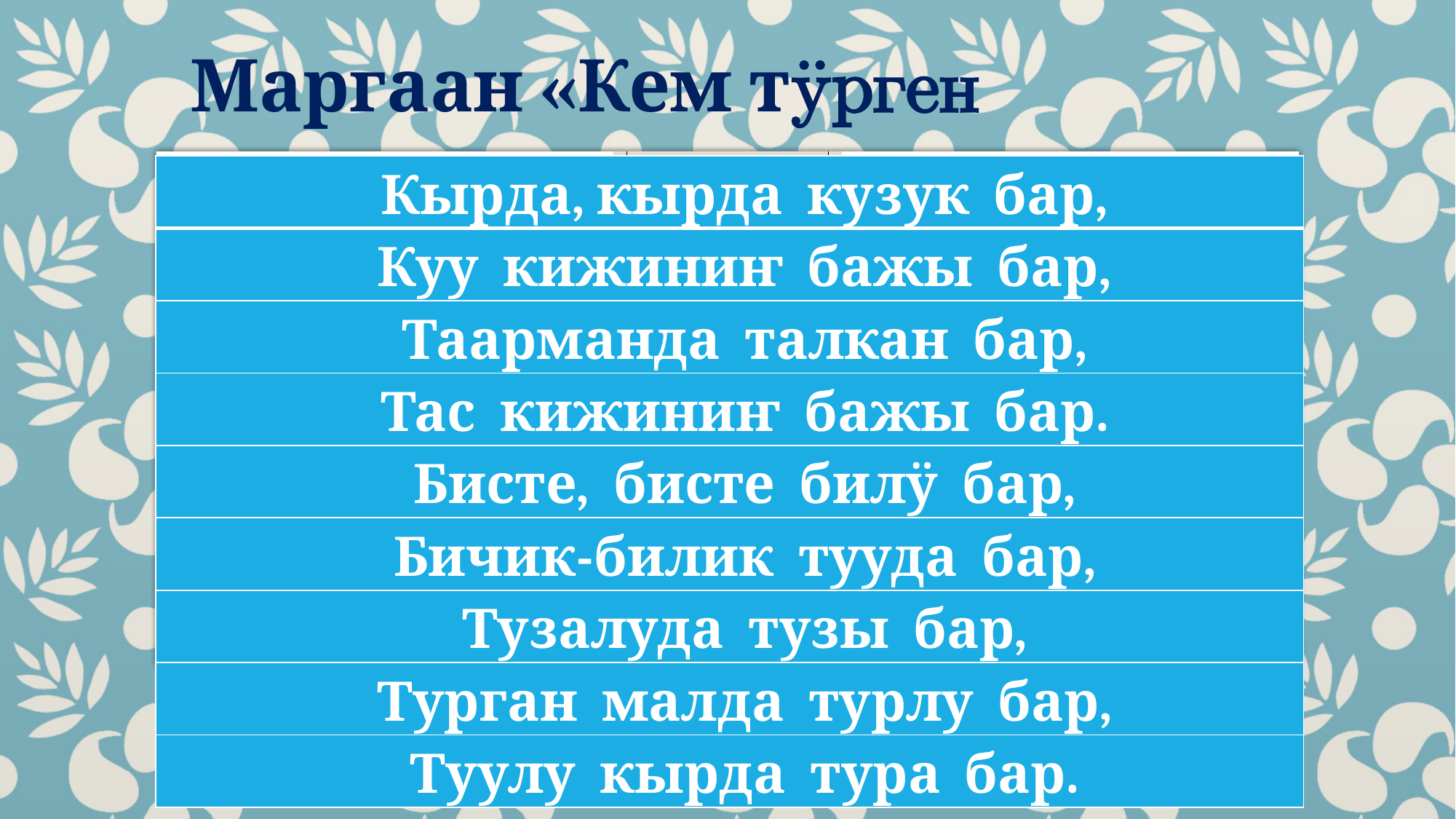

Маргаан «Кем тӱрген кычырар»
| Кырда, кырда кузук бар, |
| --- |
| Куу кижиниҥ бажы бар, |
| Таарманда талкан бар, |
| Тас кижиниҥ бажы бар. |
| Бисте, бисте билӱ бар, |
| Бичик-билик тууда бар, |
| Тузалуда тузы бар, |
| Турган малда турлу бар, |
| Туулу кырда тура бар. |
Кайчы,